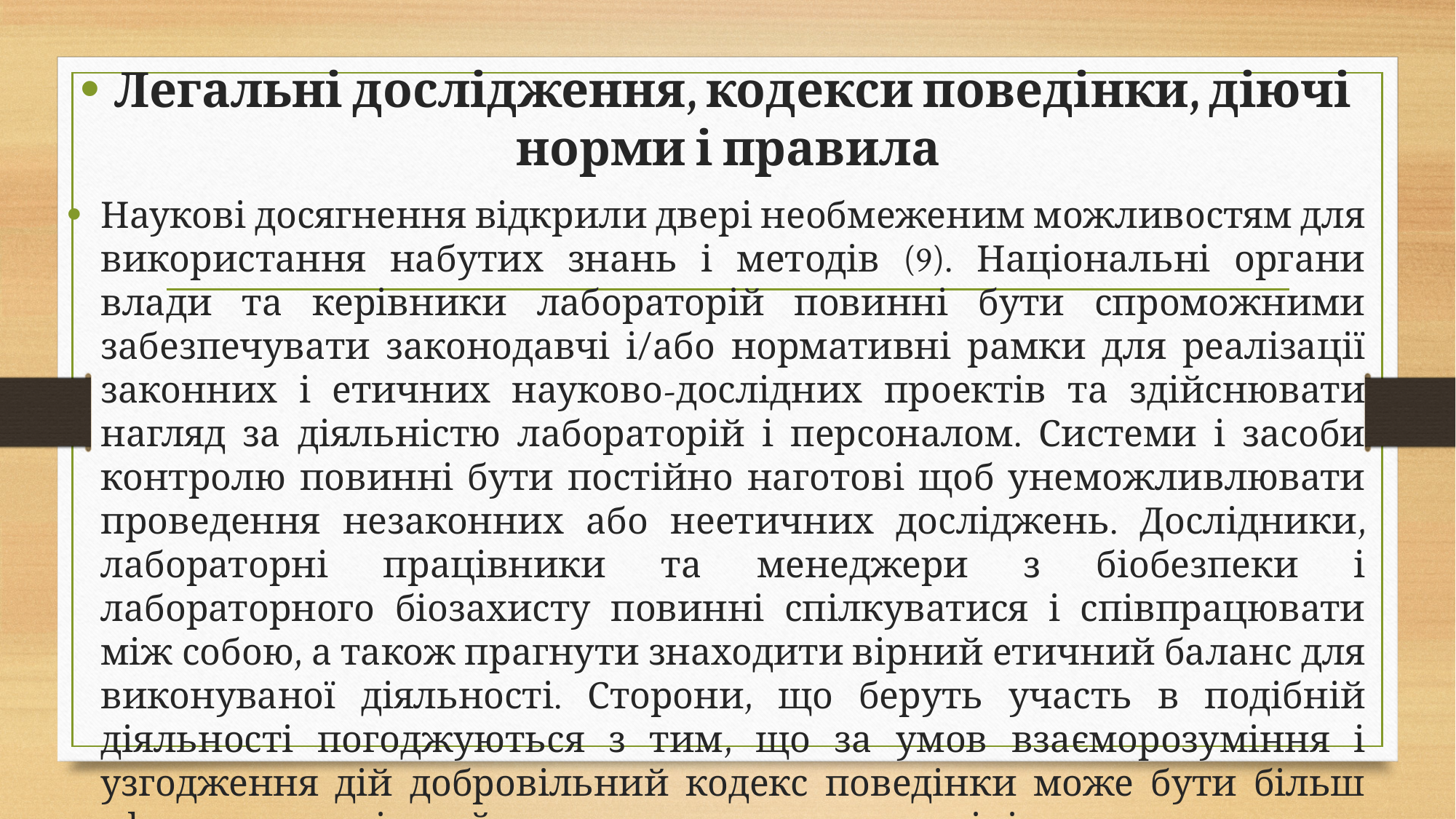

Легальні дослідження, кодекси поведінки, діючі норми і правила
Наукові досягнення відкрили двері необмеженим можливостям для використання набутих знань і методів (9). Національні органи влади та керівники лабораторій повинні бути спроможними забезпечувати законодавчі і/або нормативні рамки для реалізації законних і етичних науково-дослідних проектів та здійснювати нагляд за діяльністю лабораторій і персоналом. Системи і засоби контролю повинні бути постійно наготові щоб унеможливлювати проведення незаконних або неетичних досліджень. Дослідники, лабораторні працівники та менеджери з біобезпеки і лабораторного біозахисту повинні спілкуватися і співпрацювати між собою, а також прагнути знаходити вірний етичний баланс для виконуваної діяльності. Сторони, що беруть участь в подібній діяльності погоджуються з тим, що за умов взаєморозуміння і узгодження дій добровільний кодекс поведінки може бути більш ефективним, ніж той, що запроваджується адміністративно.